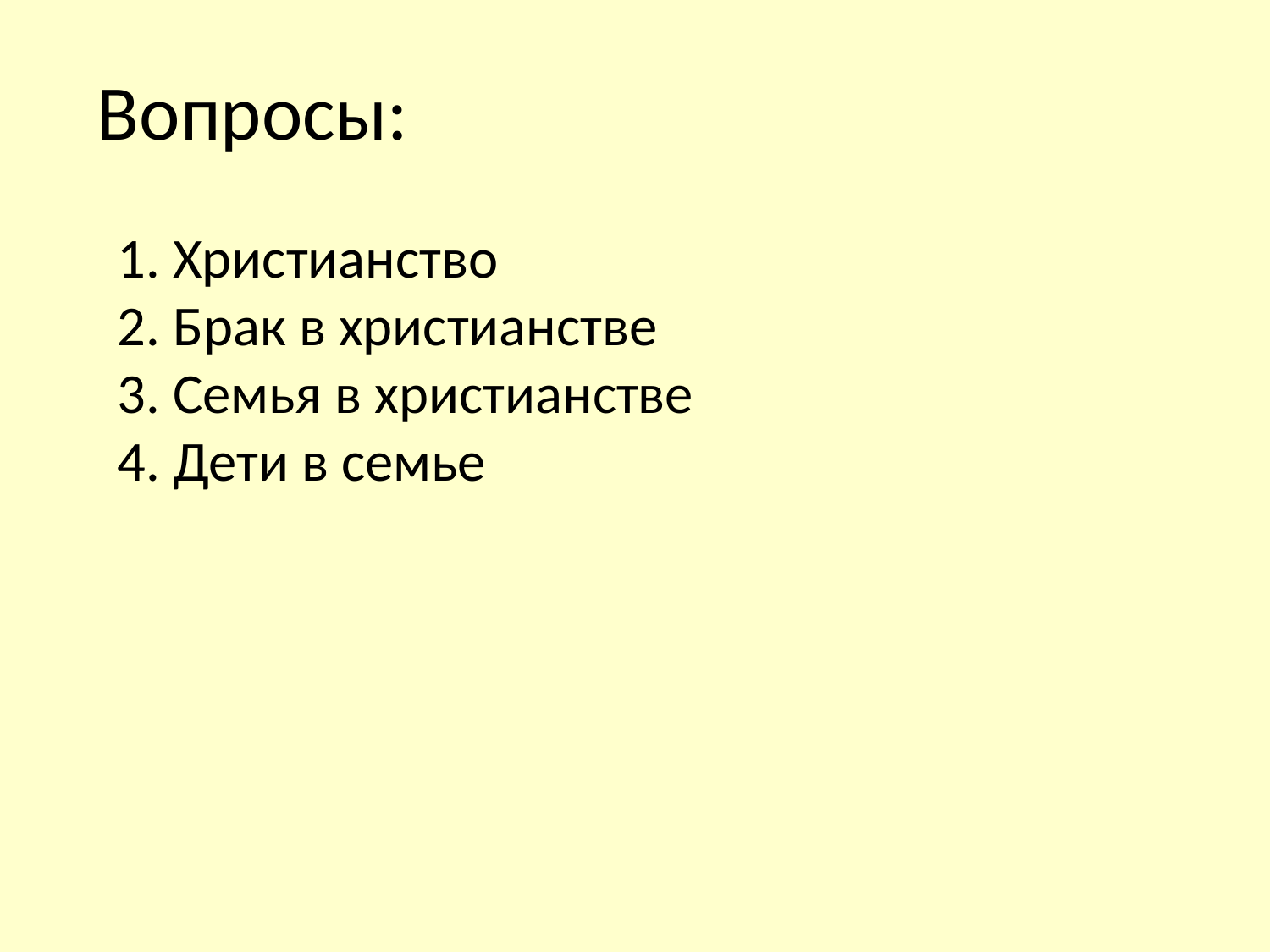

Вопросы:
1. Христианство
2. Брак в христианстве
3. Семья в христианстве
4. Дети в семье